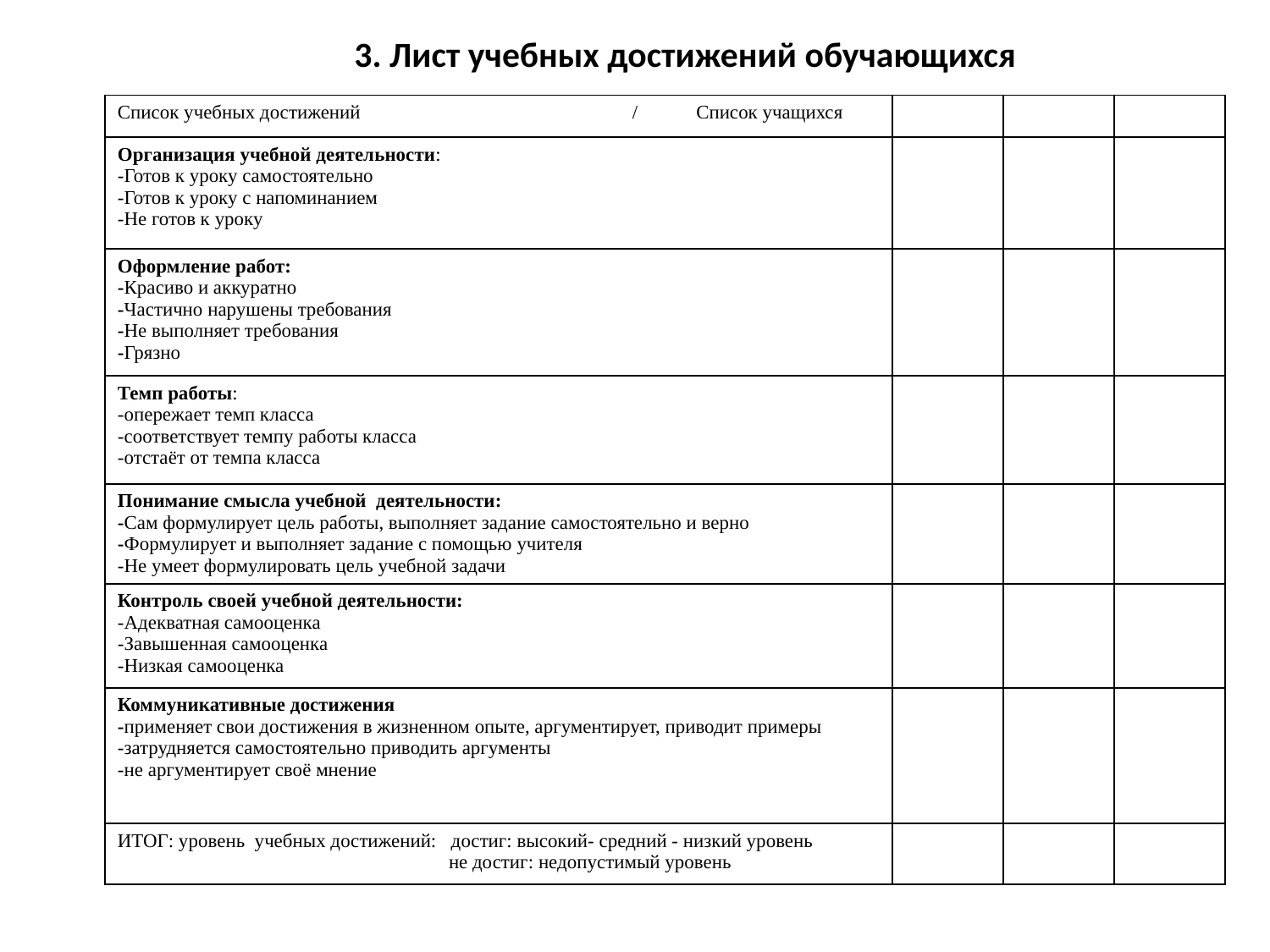

# 3. Лист учебных достижений обучающихся
| Список учебных достижений / Список учащихся |  |  |  |
| --- | --- | --- | --- |
| Организация учебной деятельности: -Готов к уроку самостоятельно -Готов к уроку с напоминанием -Не готов к уроку |  |  |  |
| Оформление работ: -Красиво и аккуратно -Частично нарушены требования -Не выполняет требования -Грязно |  |  |  |
| Темп работы: -опережает темп класса -соответствует темпу работы класса -отстаёт от темпа класса |  |  |  |
| Понимание смысла учебной деятельности: -Сам формулирует цель работы, выполняет задание самостоятельно и верно -Формулирует и выполняет задание с помощью учителя -Не умеет формулировать цель учебной задачи |  |  |  |
| Контроль своей учебной деятельности: -Адекватная самооценка -Завышенная самооценка -Низкая самооценка |  |  |  |
| Коммуникативные достижения -применяет свои достижения в жизненном опыте, аргументирует, приводит примеры -затрудняется самостоятельно приводить аргументы -не аргументирует своё мнение |  |  |  |
| ИТОГ: уровень учебных достижений: достиг: высокий- средний - низкий уровень не достиг: недопустимый уровень |  |  |  |